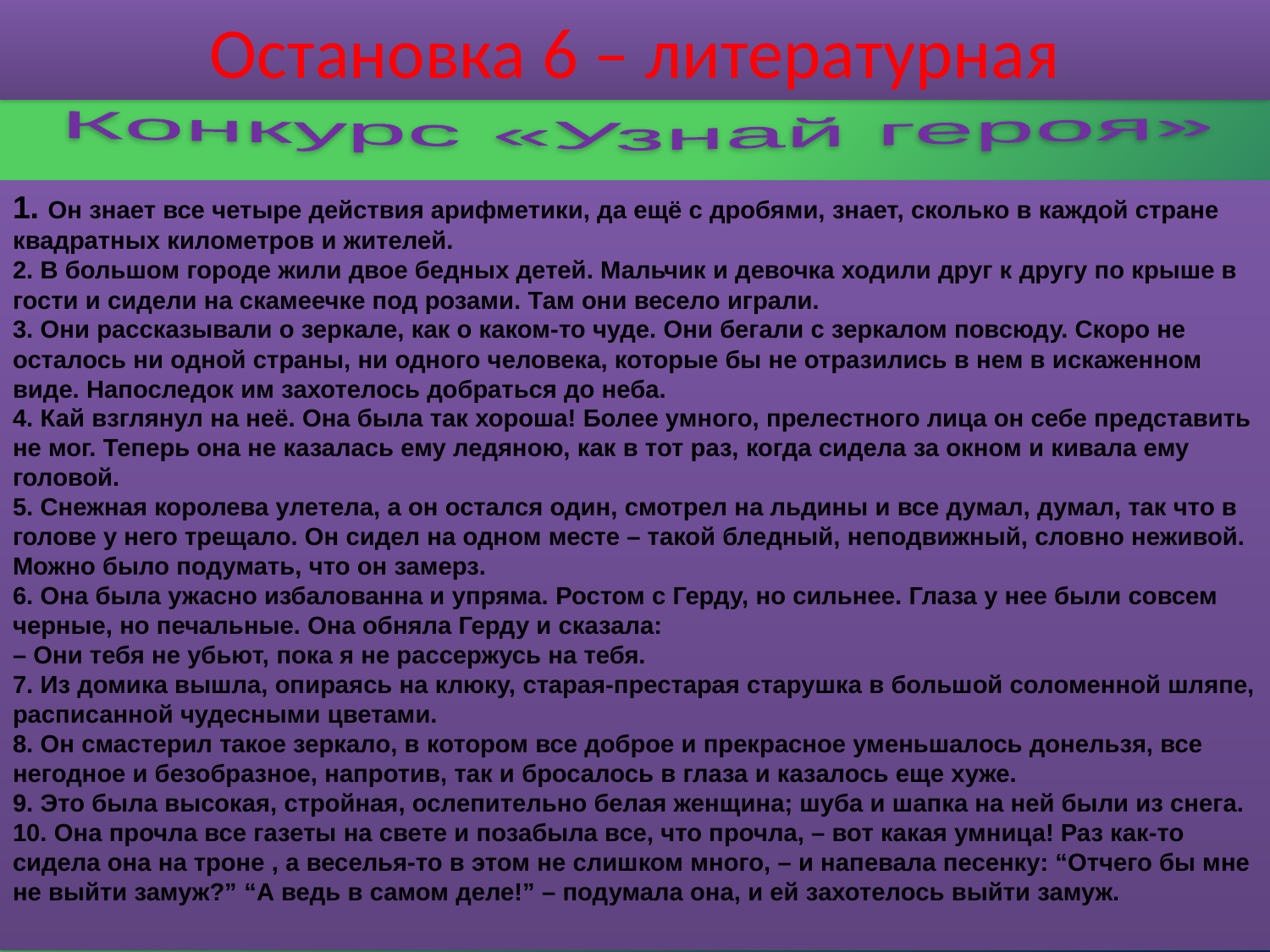

# Остановка 6 – литературная
Конкурс «Узнай героя»
1. Он знает все четыре действия арифметики, да ещё с дробями, знает, сколько в каждой стране квадратных километров и жителей.
2. В большом городе жили двое бедных детей. Мальчик и девочка ходили друг к другу по крыше в гости и сидели на скамеечке под розами. Там они весело играли.
3. Они рассказывали о зеркале, как о каком-то чуде. Они бегали с зеркалом повсюду. Скоро не осталось ни одной страны, ни одного человека, которые бы не отразились в нем в искаженном виде. Напоследок им захотелось добраться до неба.
4. Кай взглянул на неё. Она была так хороша! Более умного, прелестного лица он себе представить не мог. Теперь она не казалась ему ледяною, как в тот раз, когда сидела за окном и кивала ему головой.
5. Снежная королева улетела, а он остался один, смотрел на льдины и все думал, думал, так что в голове у него трещало. Он сидел на одном месте – такой бледный, неподвижный, словно неживой. Можно было подумать, что он замерз.
6. Она была ужасно избалованна и упряма. Ростом с Герду, но сильнее. Глаза у нее были совсем черные, но печальные. Она обняла Герду и сказала:
– Они тебя не убьют, пока я не рассержусь на тебя.
7. Из домика вышла, опираясь на клюку, старая-престарая старушка в большой соломенной шляпе, расписанной чудесными цветами.
8. Он смастерил такое зеркало, в котором все доброе и прекрасное уменьшалось донельзя, все негодное и безобразное, напротив, так и бросалось в глаза и казалось еще хуже.
9. Это была высокая, стройная, ослепительно белая женщина; шуба и шапка на ней были из снега.
10. Она прочла все газеты на свете и позабыла все, что прочла, – вот какая умница! Раз как-то сидела она на троне , а веселья-то в этом не слишком много, – и напевала песенку: “Отчего бы мне не выйти замуж?” “А ведь в самом деле!” – подумала она, и ей захотелось выйти замуж.